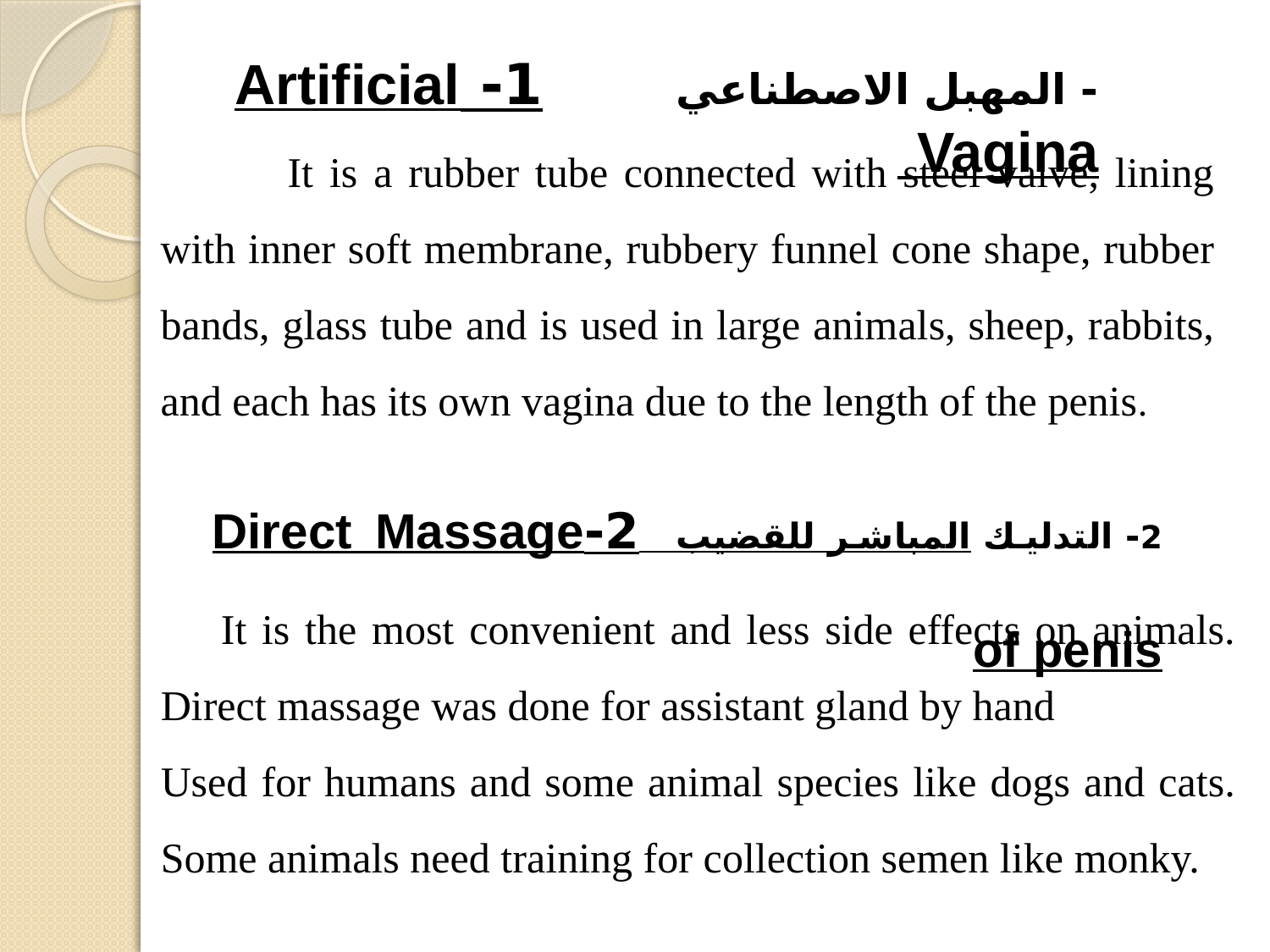

- المهبل الاصطناعي         1- Artificial Vagina
	It is a rubber tube connected with steel valve, lining with inner soft membrane, rubbery funnel cone shape, rubber bands, glass tube and is used in large animals, sheep, rabbits, and each has its own vagina due to the length of the penis.
2- التدليك المباشر للقضيب   2-Direct Massage of penis
    It is the most convenient and less side effects on animals. Direct massage was done for assistant gland by hand
Used for humans and some animal species like dogs and cats. Some animals need training for collection semen like monky.